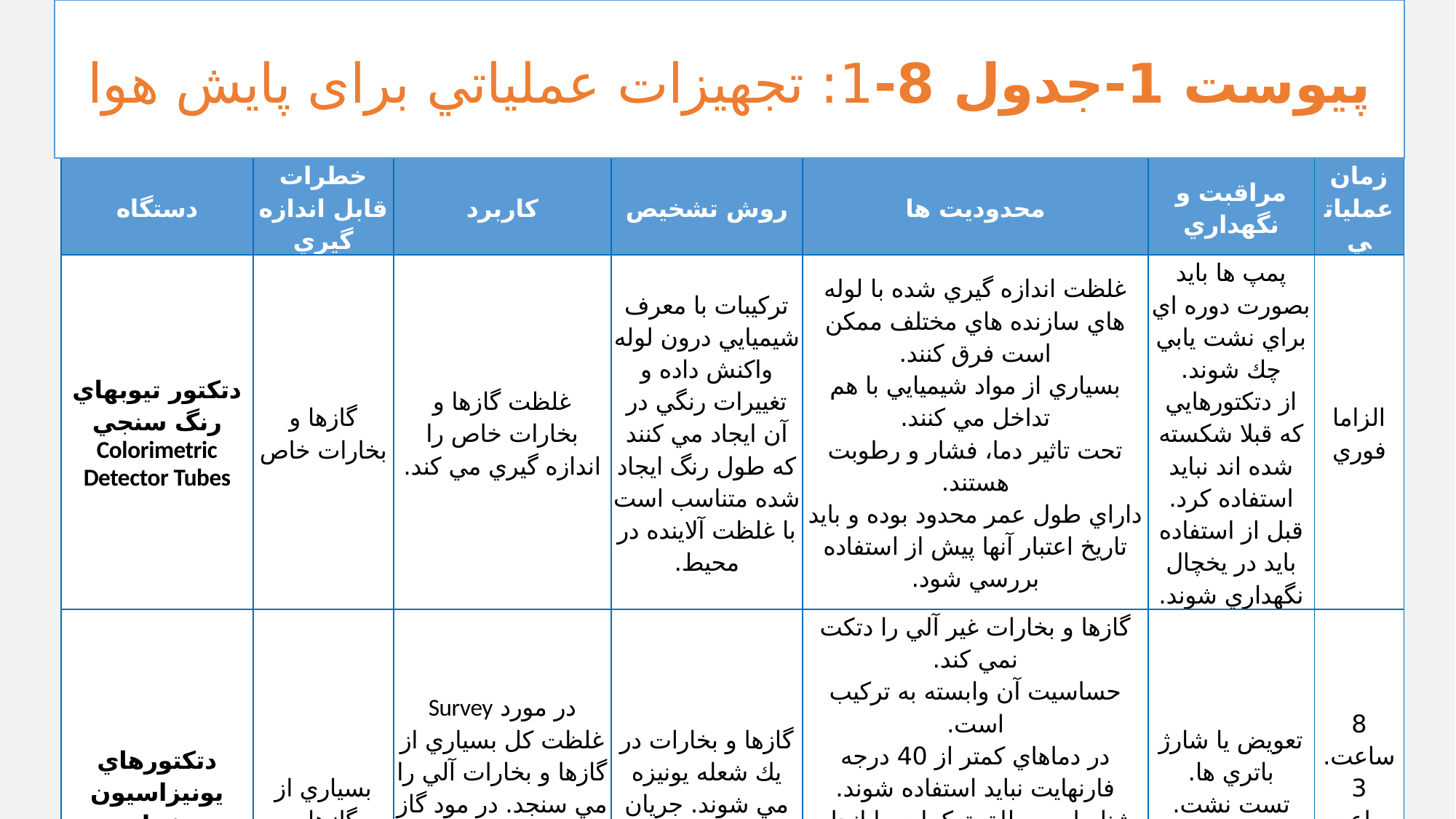

# پیوست 1-جدول 8-1: تجهيزات عملياتي برای پایش هوا
| دستگاه | خطرات قابل اندازه گيري | كاربرد | روش تشخيص | محدوديت ها | مراقبت و نگهداري | زمان عملياتي |
| --- | --- | --- | --- | --- | --- | --- |
| دتكتور تيوب­هاي رنگ سنجي Colorimetric Detector Tubes | گازها و بخارات خاص | غلظت گازها و بخارات خاص را اندازه گيري مي كند. | تركيبات با معرف شيميايي درون لوله واكنش داده و تغييرات رنگي در آن ايجاد مي كنند كه طول رنگ ايجاد شده متناسب است با غلظت آلاينده در محيط. | غلظت اندازه گيري شده با لوله هاي سازنده هاي مختلف ممكن است فرق كنند. بسياري از مواد شيميايي با هم تداخل مي كنند. تحت تاثير دما، فشار و رطوبت هستند. داراي طول عمر محدود بوده و بايد تاريخ اعتبار آنها پيش از استفاده بررسي شود. | پمپ ها بايد بصورت دوره اي براي نشت يابي چك شوند. از دتكتورهايي كه قبلا شكسته شده اند نبايد استفاده كرد. قبل از استفاده بايد در يخچال نگهداري شوند. | الزاما فوري |
| دتكتورهاي يونيزاسيون شعله Flame ionization detector (FID) | بسياري از گازها و بخارات آلي | در مورد Survey غلظت كل بسياري از گازها و بخارات آلي را مي سنجد. در مود گاز كروماتوگرافي، تركيبات خاص را شناسايي و اندازه گيري مي كند. | گازها و بخارات در يك شعله يونيزه مي شوند. جريان حاصله متناسب است با اتم هاي كربن موجود. | گازها و بخارات غير آلي را دتكت نمي كند. حساسيت آن وابسته به تركيب است. در دماهاي كمتر از 40 درجه فارنهايت نبايد استفاده شوند. شناسايي مطلق تركيبات را انجام نمي دهد. در محيط هاي با غلظت هاي بالاي آلاينده يا كمبود اكسيژن نيازمند اصلاح سيستم هستند. در رطوبت بالا قابليت اعتماد آن كم است. | تعويض يا شارژ باتري ها. تست نشت. نگهداري دستگاه طبق دستور سازنده. | 8 ساعت. 3 ساعت با ركوردر چارت |